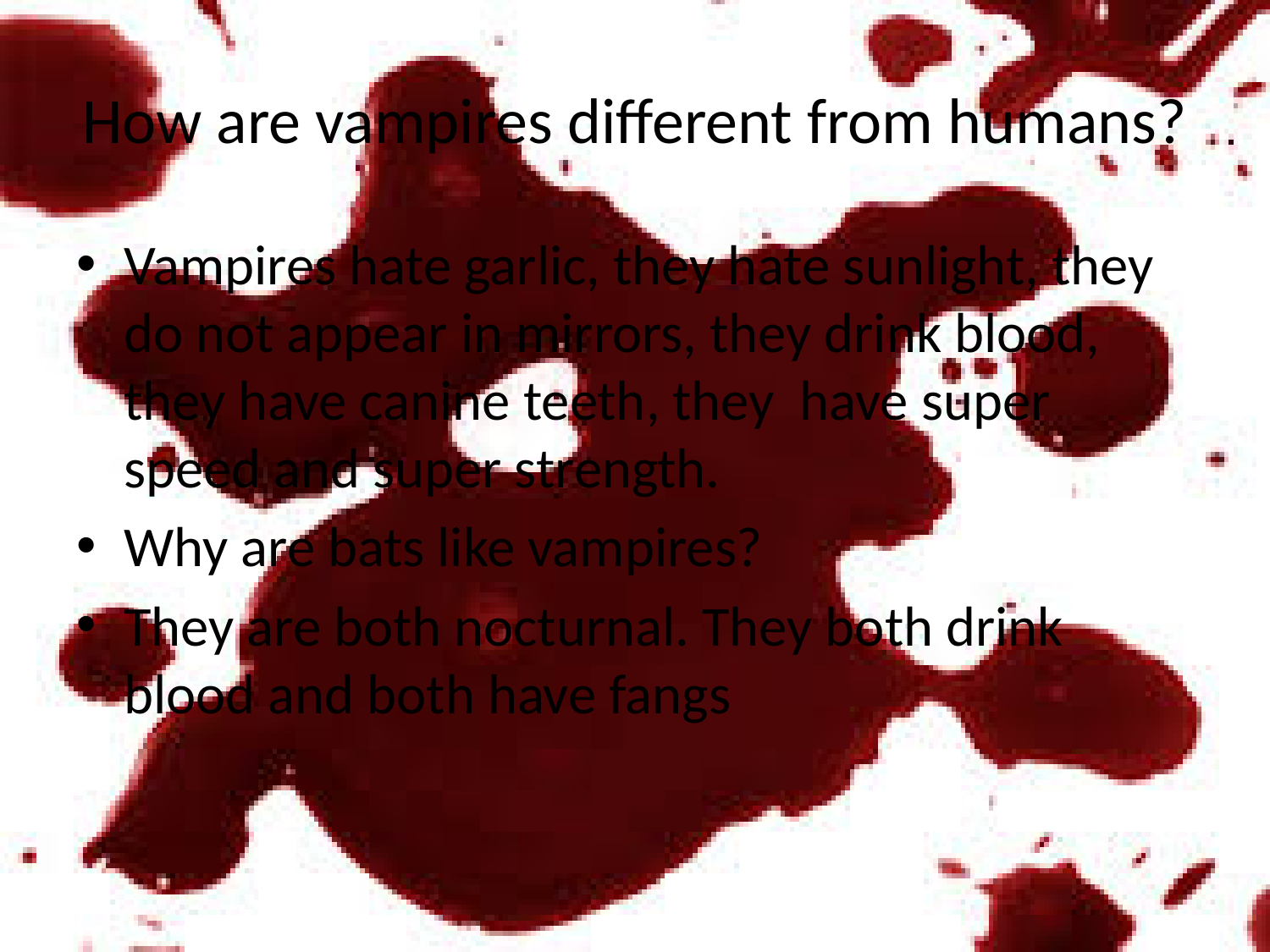

# How are vampires different from humans?
Vampires hate garlic, they hate sunlight, they do not appear in mirrors, they drink blood, they have canine teeth, they  have super speed and super strength.
Why are bats like vampires?
They are both nocturnal. They both drink blood and both have fangs